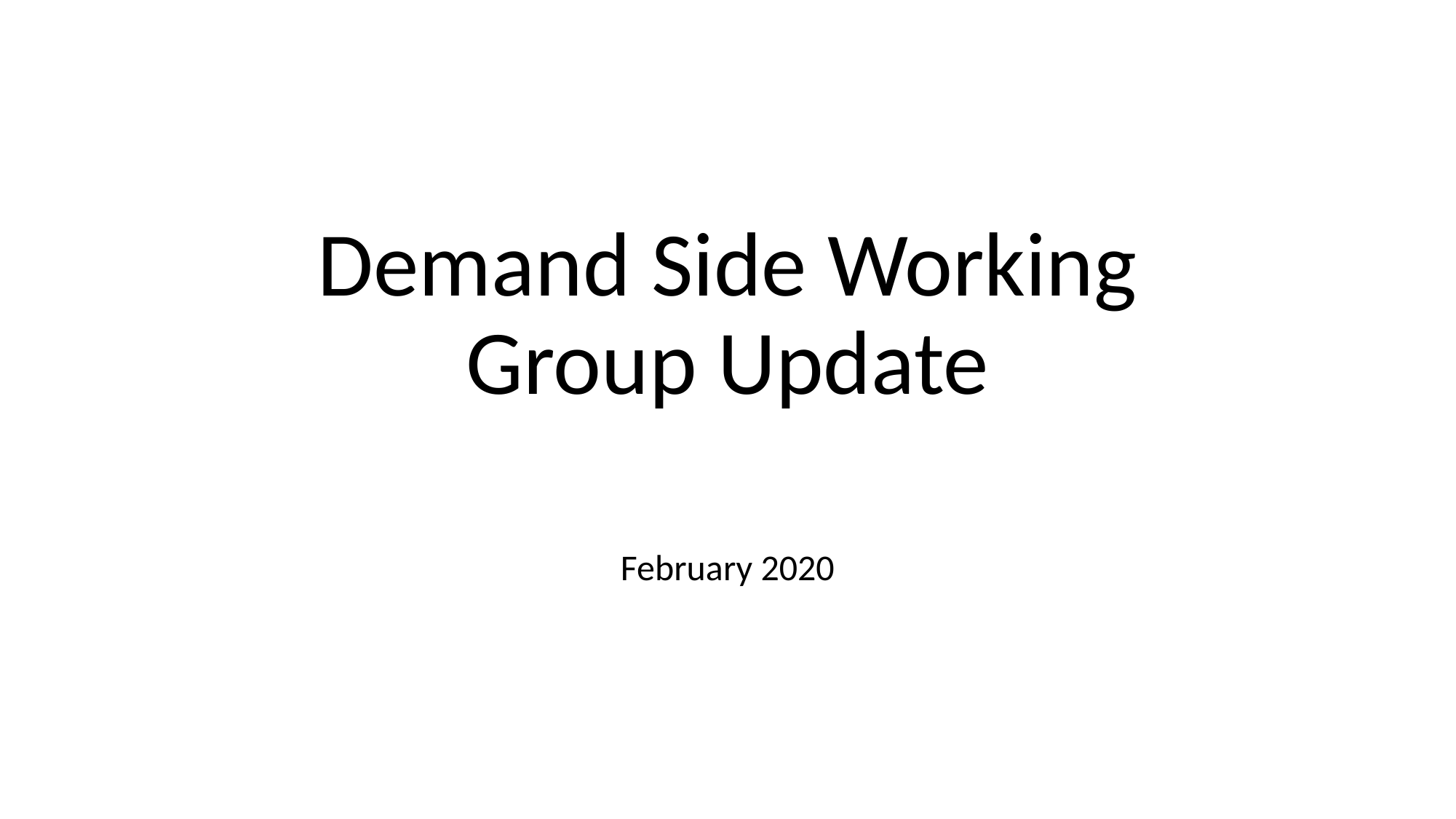

# Demand Side Working Group Update

February 2020